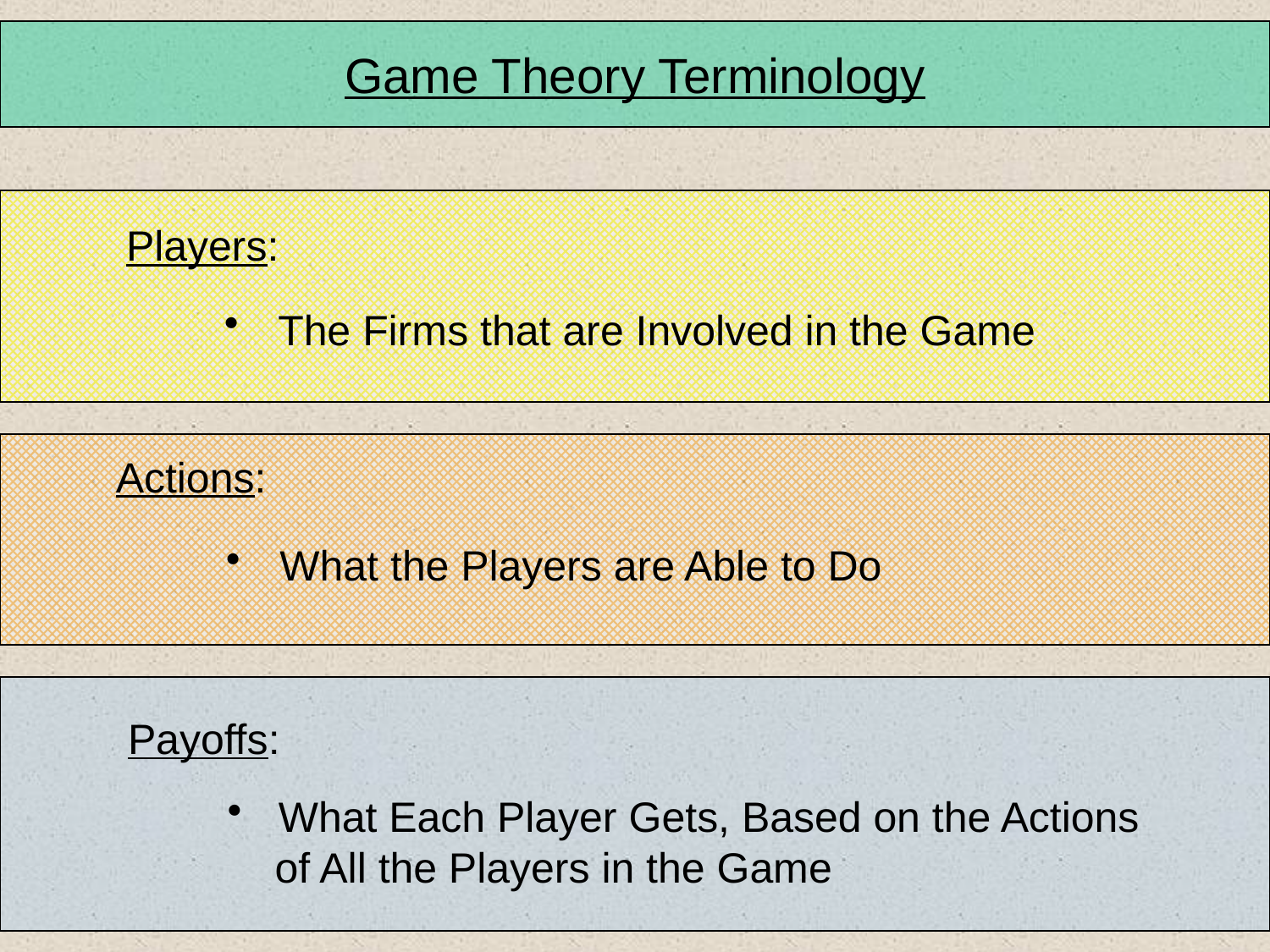

Game Theory Terminology

 Players:
  The Firms that are Involved in the Game

Actions:
  What the Players are Able to Do

 Payoffs:
  What Each Player Gets, Based on the Actions
    of All the Players in the Game